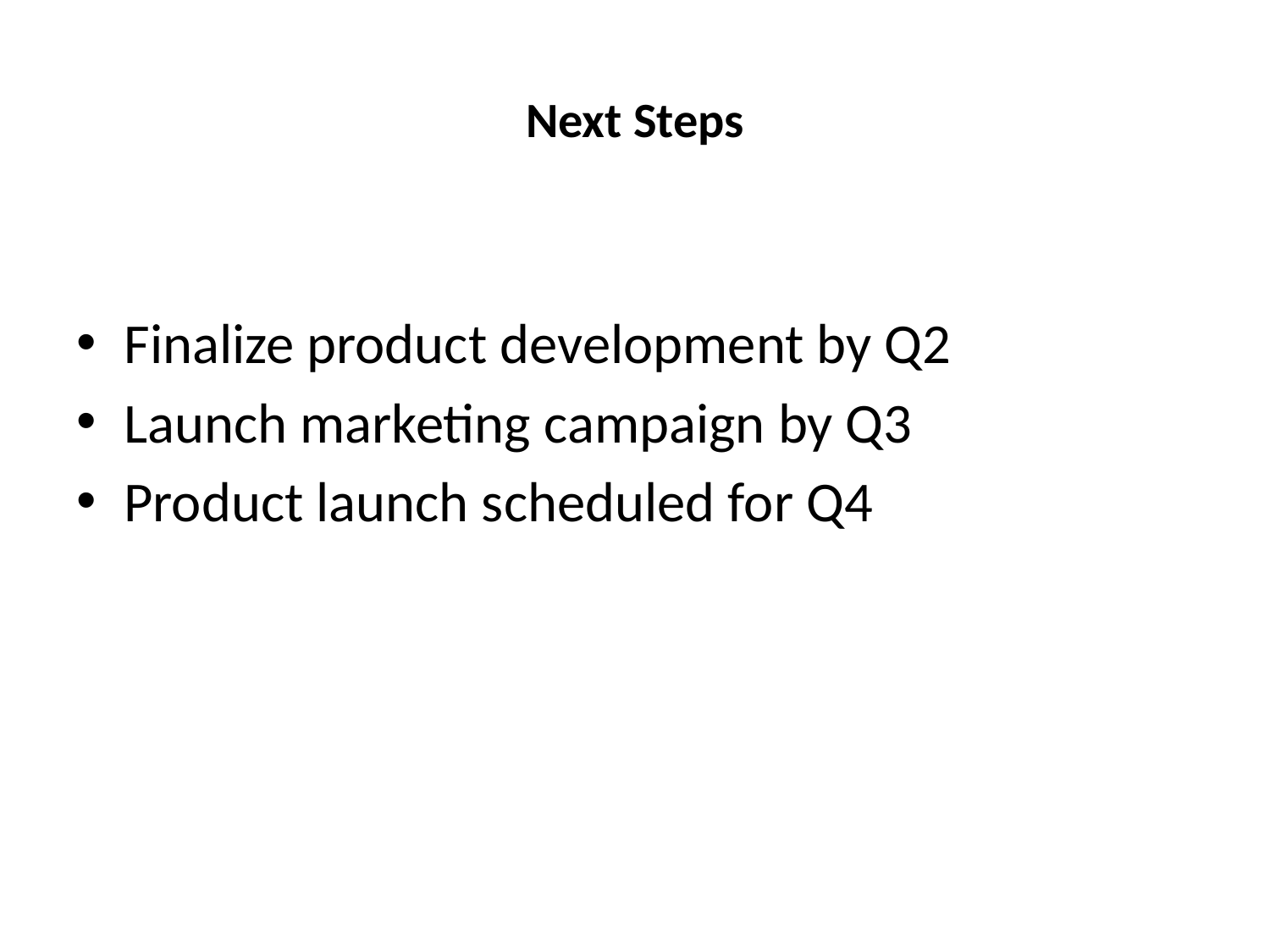

# Next Steps

Finalize product development by Q2
Launch marketing campaign by Q3
Product launch scheduled for Q4